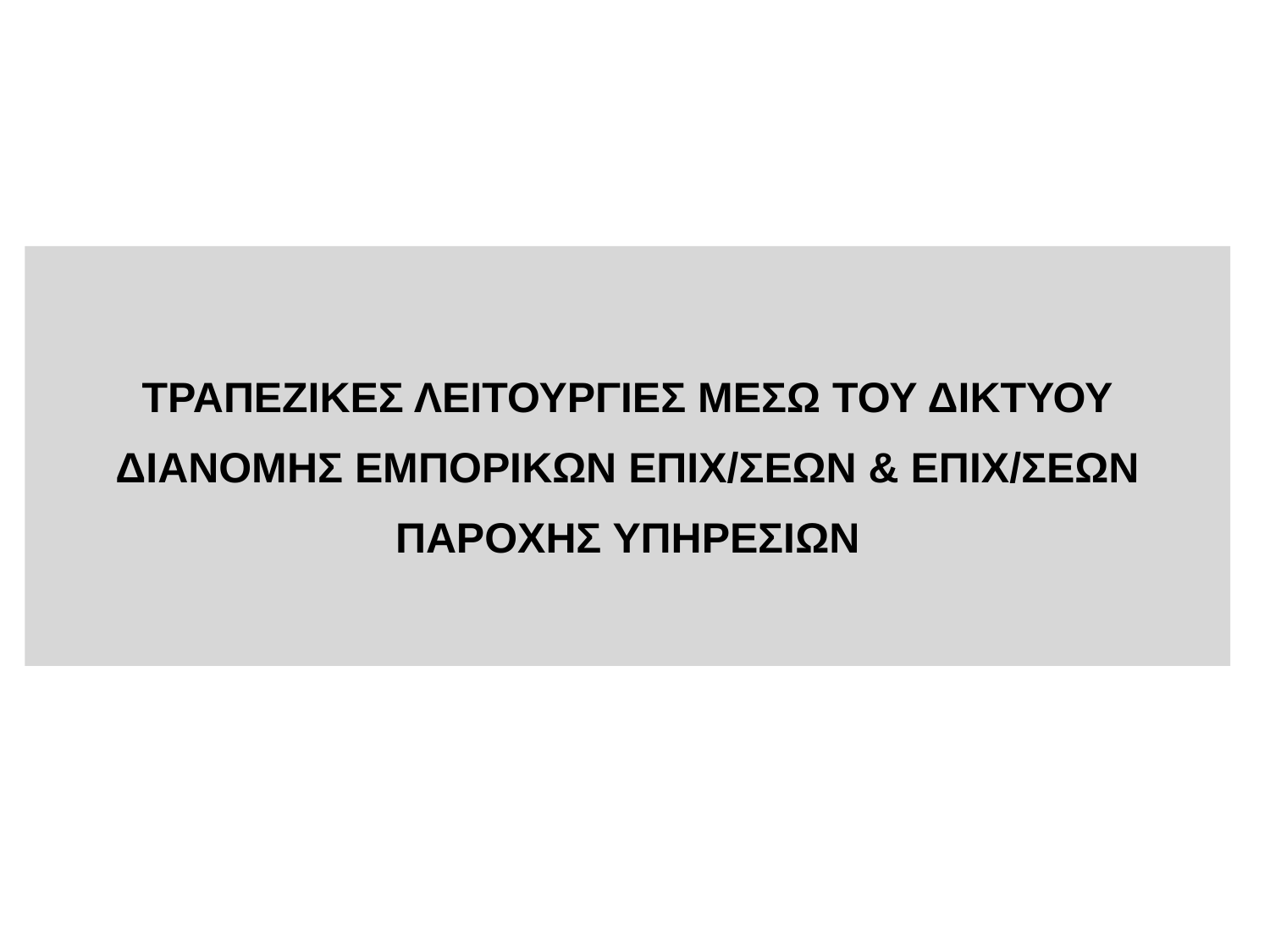

ΤΡΑΠΕΖΙΚΕΣ ΛΕΙΤΟΥΡΓΙΕΣ ΜΕΣΩ ΤΟΥ ΔΙΚΤΥΟΥ ΔΙΑΝΟΜΗΣ ΕΜΠΟΡΙΚΩΝ ΕΠΙΧ/ΣΕΩΝ & ΕΠΙΧ/ΣΕΩΝ ΠΑΡΟΧΗΣ ΥΠΗΡΕΣΙΩΝ